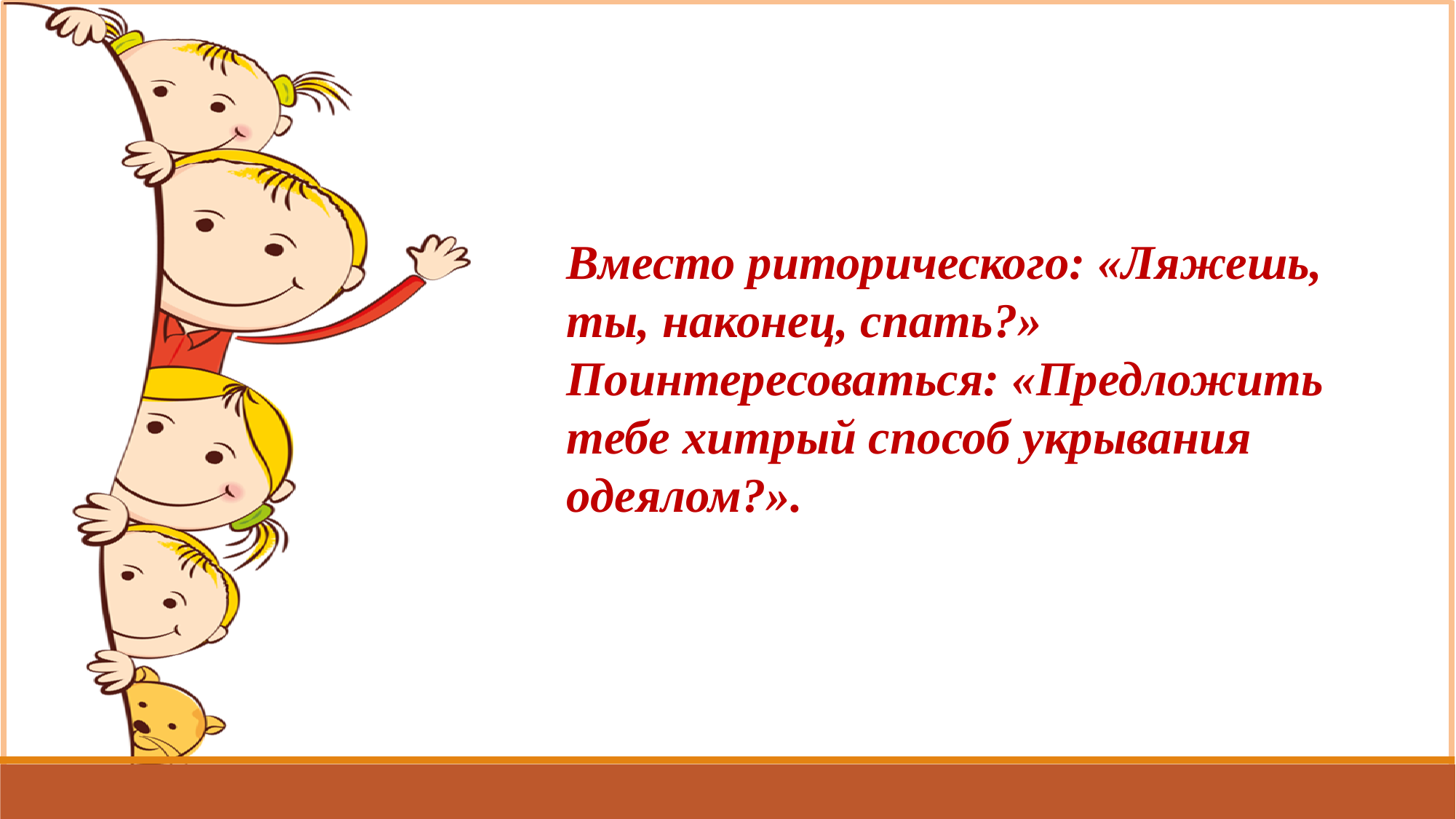

Вместо риторического: «Ляжешь, ты, наконец, спать?»
Поинтересоваться: «Предложить тебе хитрый способ укрывания одеялом?».